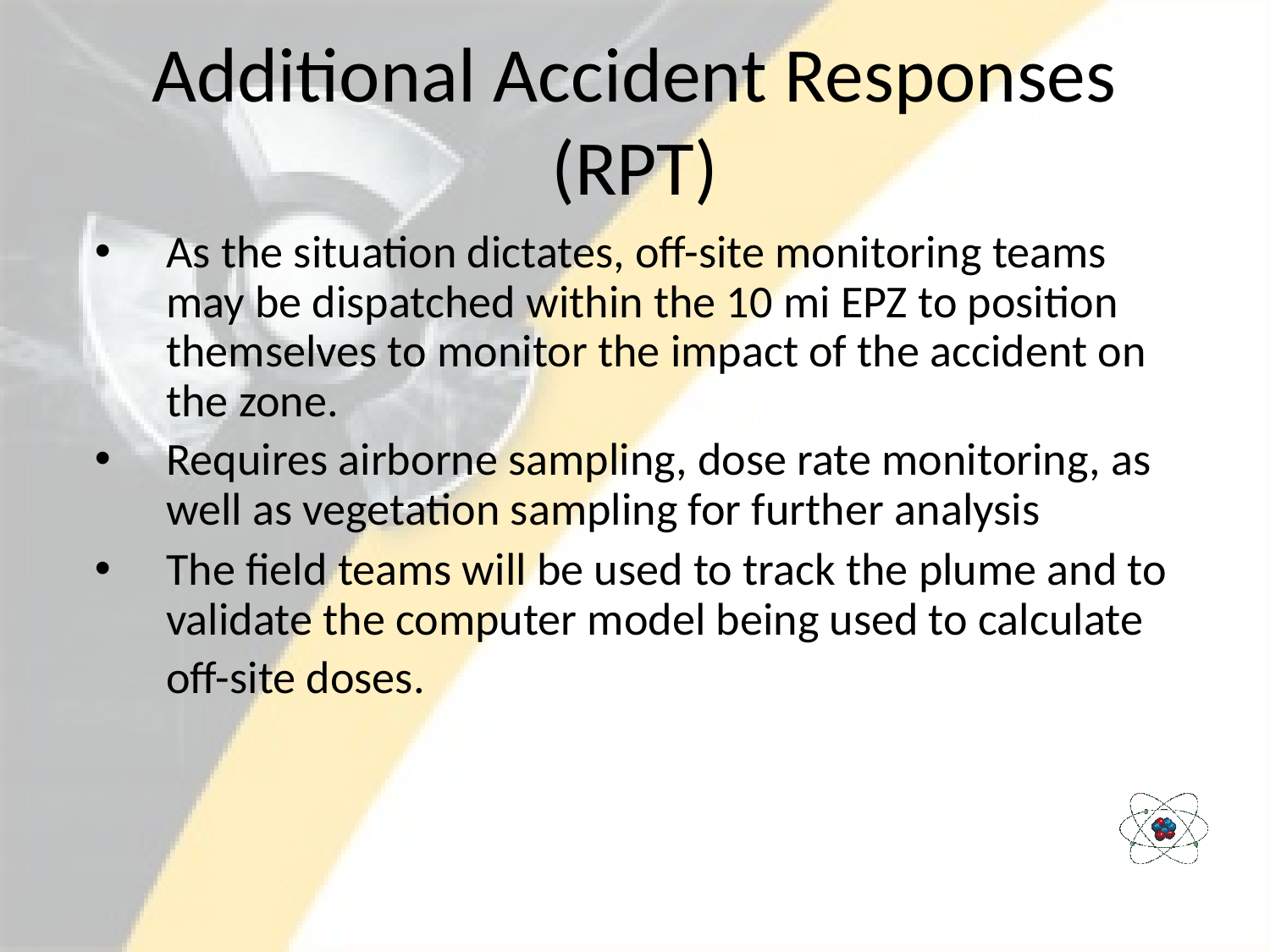

# Additional Accident Responses (RPT)
As the situation dictates, off-site monitoring teams may be dispatched within the 10 mi EPZ to position themselves to monitor the impact of the accident on the zone.
Requires airborne sampling, dose rate monitoring, as well as vegetation sampling for further analysis
The field teams will be used to track the plume and to validate the computer model being used to calculate off-site doses.